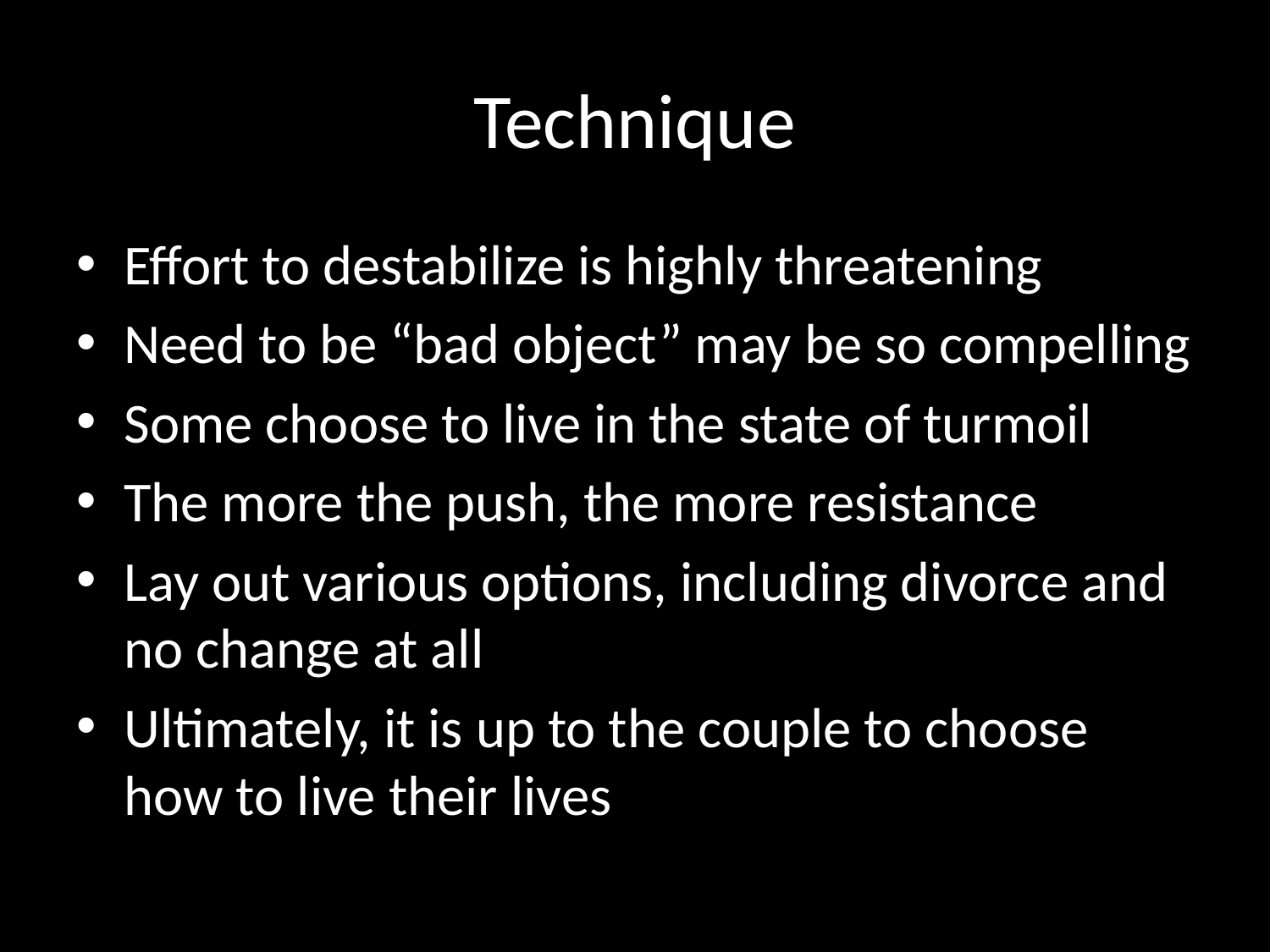

# Technique
Effort to destabilize is highly threatening
Need to be “bad object” may be so compelling
Some choose to live in the state of turmoil
The more the push, the more resistance
Lay out various options, including divorce and no change at all
Ultimately, it is up to the couple to choose how to live their lives